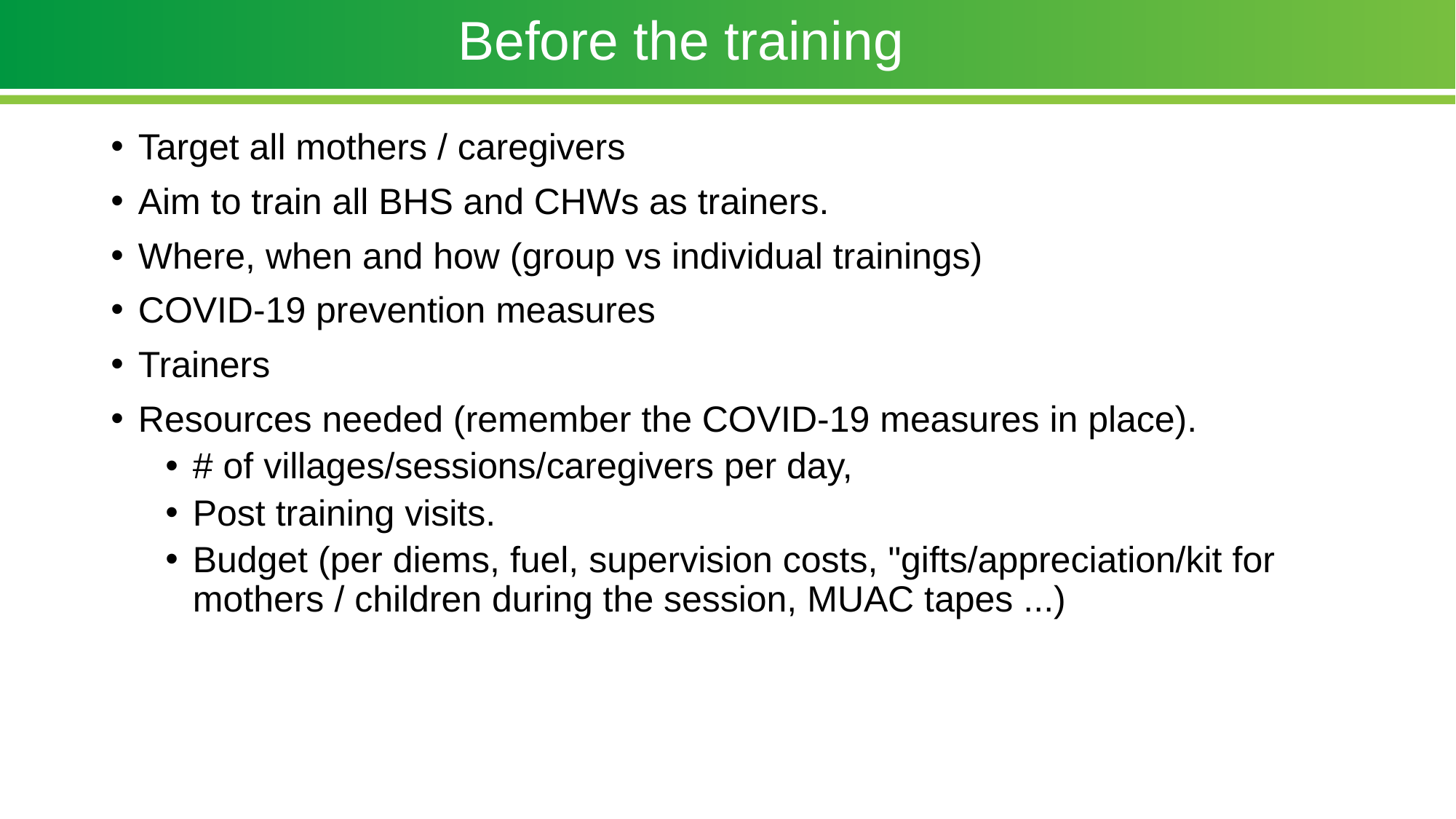

# Before the training
Target all mothers / caregivers
Aim to train all BHS and CHWs as trainers.
Where, when and how (group vs individual trainings)
COVID-19 prevention measures
Trainers
Resources needed (remember the COVID-19 measures in place).
# of villages/sessions/caregivers per day,
Post training visits.
Budget (per diems, fuel, supervision costs, "gifts/appreciation/kit for mothers / children during the session, MUAC tapes ...)